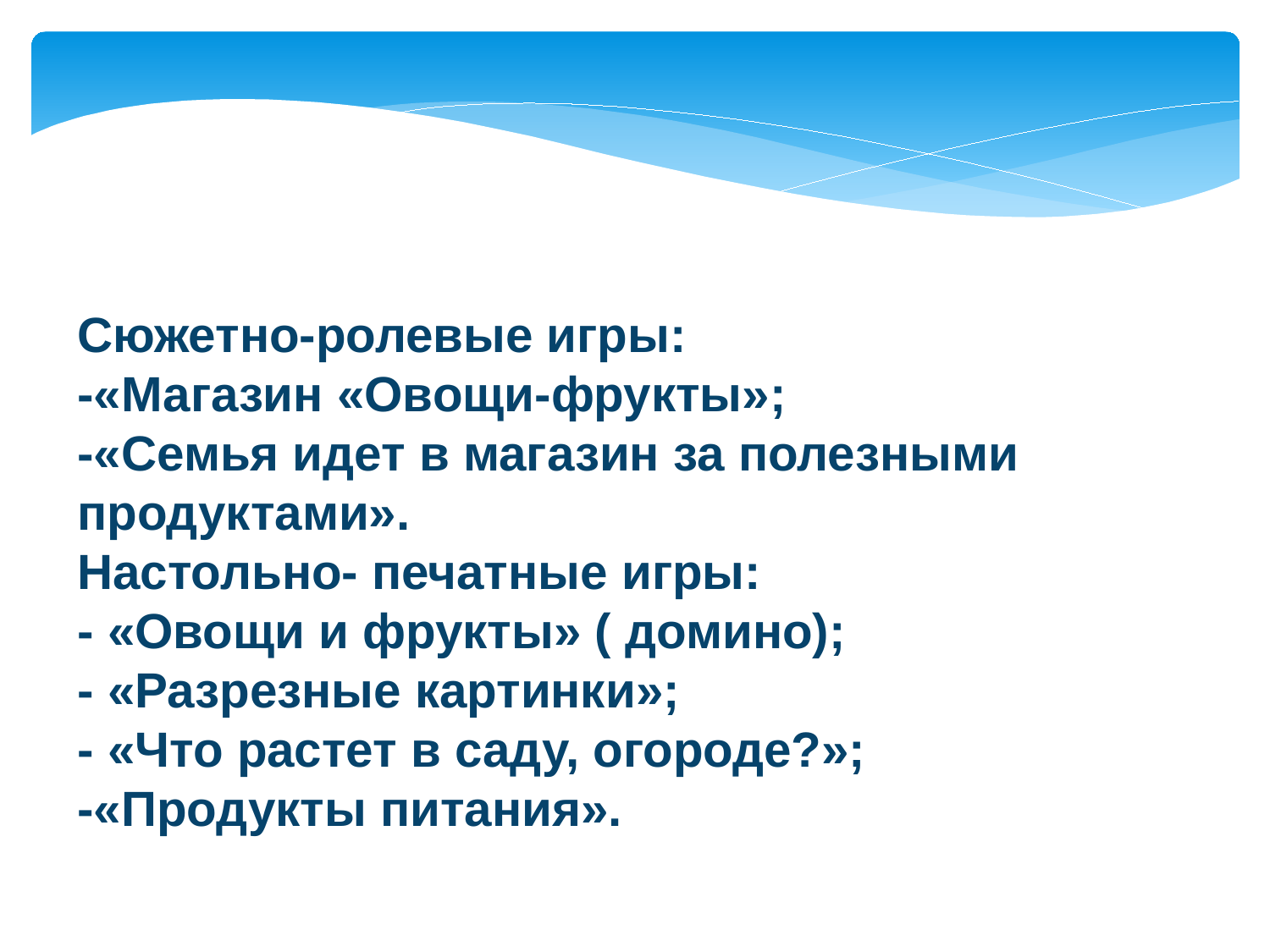

Сюжетно-ролевые игры:
-«Магазин «Овощи-фрукты»;
-«Семья идет в магазин за полезными продуктами».
Настольно- печатные игры:
- «Овощи и фрукты» ( домино);
- «Разрезные картинки»;
- «Что растет в саду, огороде?»;
-«Продукты питания».